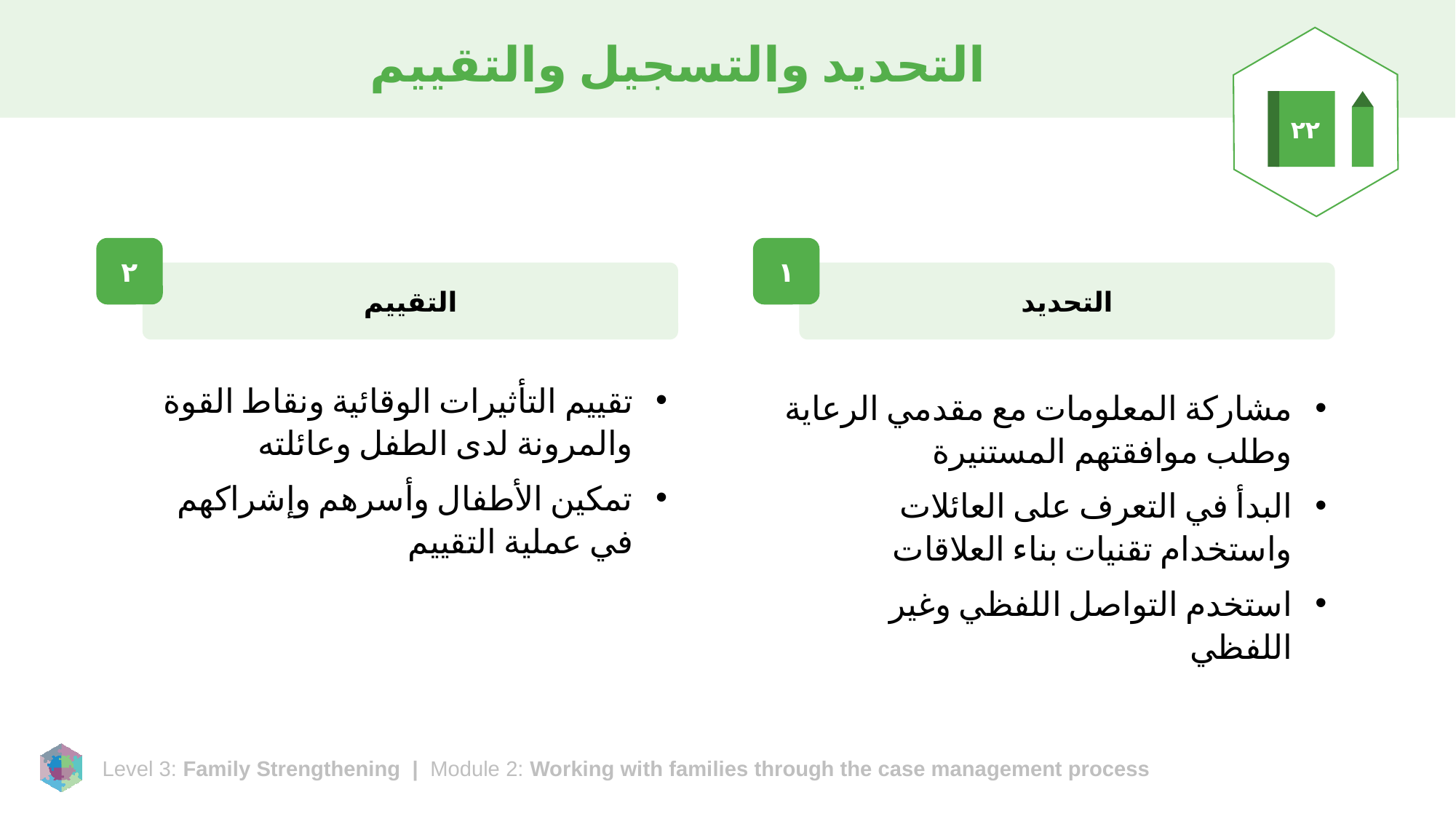

# التحديد والتسجيل والتقييم

٢٢

٢
١
التقييم
التحديد
تقييم التأثيرات الوقائية ونقاط القوة والمرونة لدى الطفل وعائلته
تمكين الأطفال وأسرهم وإشراكهم في عملية التقييم
مشاركة المعلومات مع مقدمي الرعاية وطلب موافقتهم المستنيرة
البدأ في التعرف على العائلات واستخدام تقنيات بناء العلاقات
استخدم التواصل اللفظي وغير اللفظي